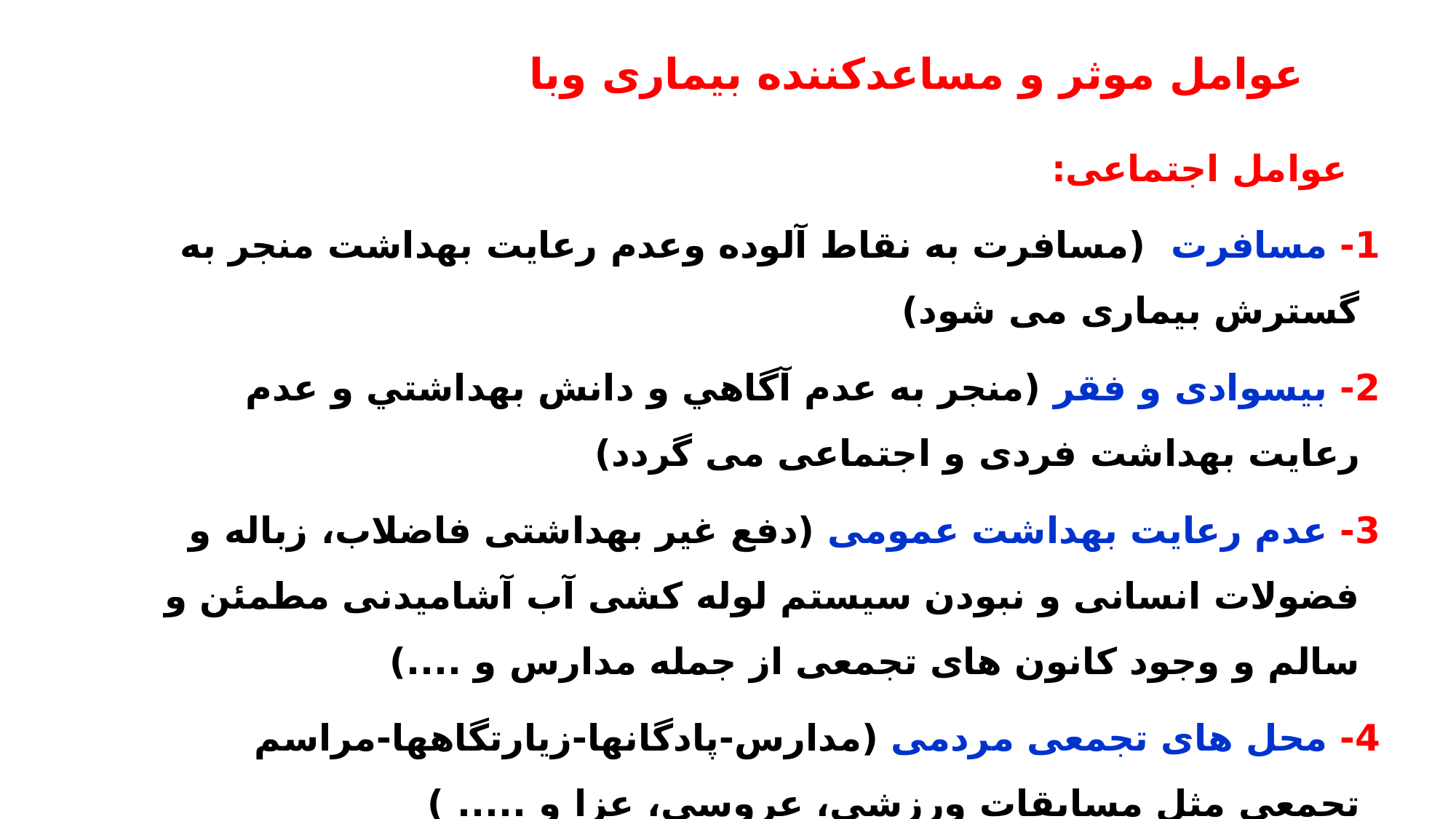

# عوامل موثر و مساعدکننده بیماری وبا
   عوامل اجتماعی:
1- مسافرت  (مسافرت به نقاط آلوده وعدم رعایت بهداشت منجر به گسترش بیماری می شود)
2- بیسوادی و فقر (منجر به عدم آگاهي و دانش بهداشتي و عدم رعایت بهداشت فردی و اجتماعی می گردد)
3- عدم رعایت بهداشت عمومی (دفع غیر بهداشتی فاضلاب، زباله و فضولات انسانی و نبودن سیستم لوله کشی آب آشامیدنی مطمئن و سالم و وجود کانون های تجمعی از جمله مدارس و ....)
4- محل های تجمعی مردمی (مدارس-پادگانها-زیارتگاهها-مراسم تجمعی مثل مسابقات ورزشی، عروسی، عزا و ..... )